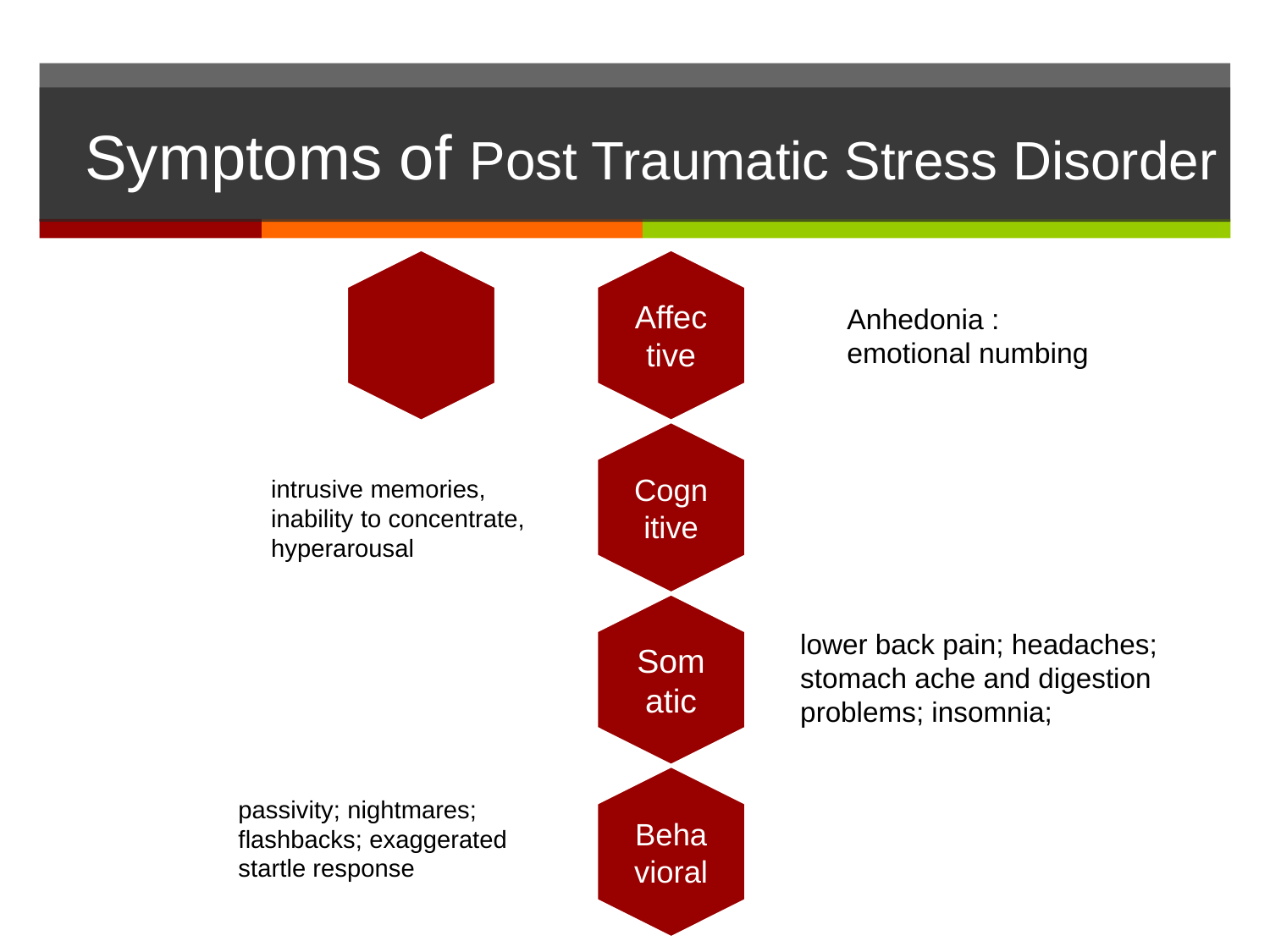

# Symptoms of Post Traumatic Stress Disorder
Affective
Cognitive
Anhedonia : emotional numbing
Somatic
Behavioral
intrusive memories, inability to concentrate, hyperarousal
lower back pain; headaches; stomach ache and digestion problems; insomnia;
passivity; nightmares; flashbacks; exaggerated startle response